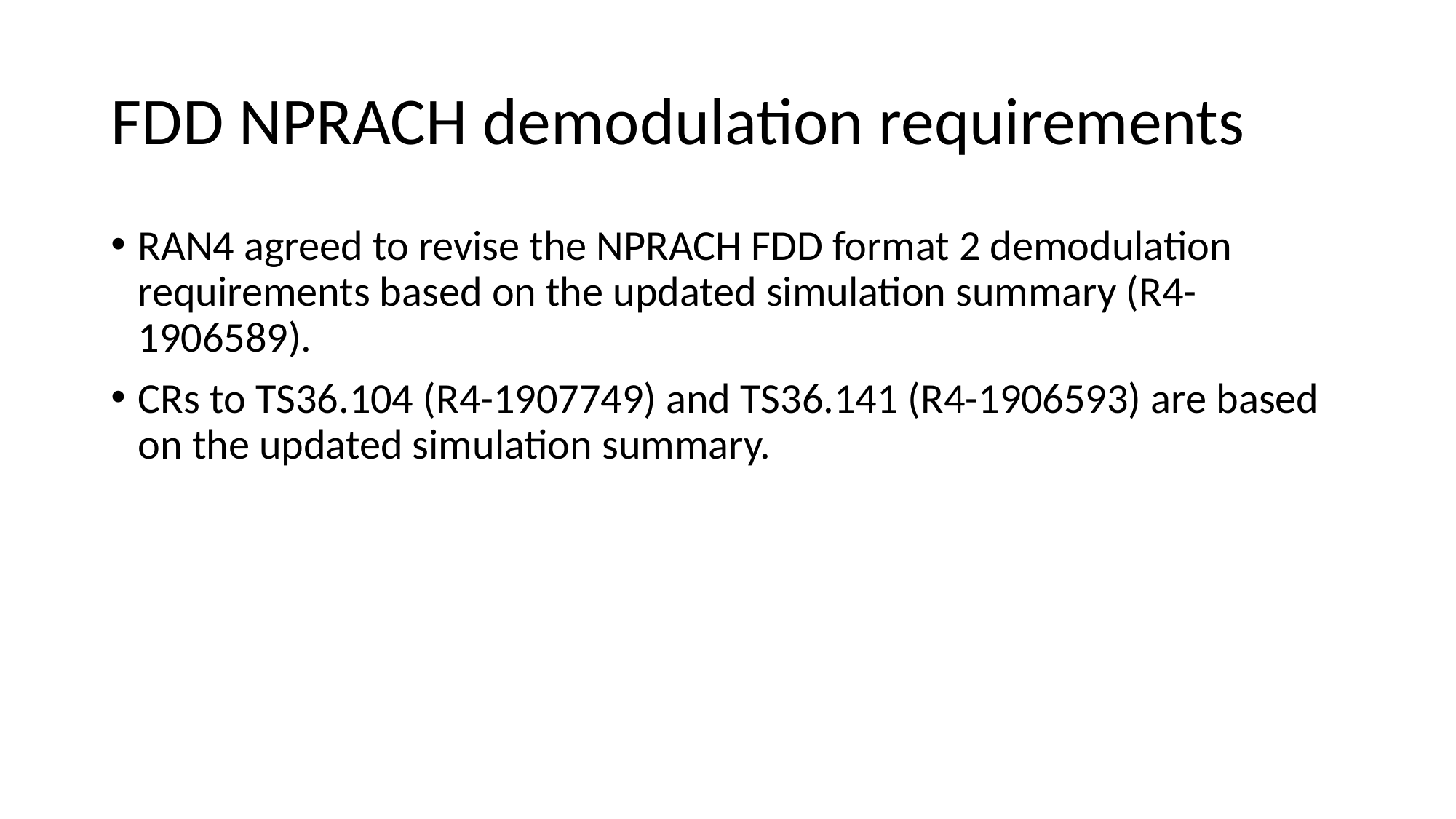

# FDD NPRACH demodulation requirements
RAN4 agreed to revise the NPRACH FDD format 2 demodulation requirements based on the updated simulation summary (R4-1906589).
CRs to TS36.104 (R4-1907749) and TS36.141 (R4-1906593) are based on the updated simulation summary.